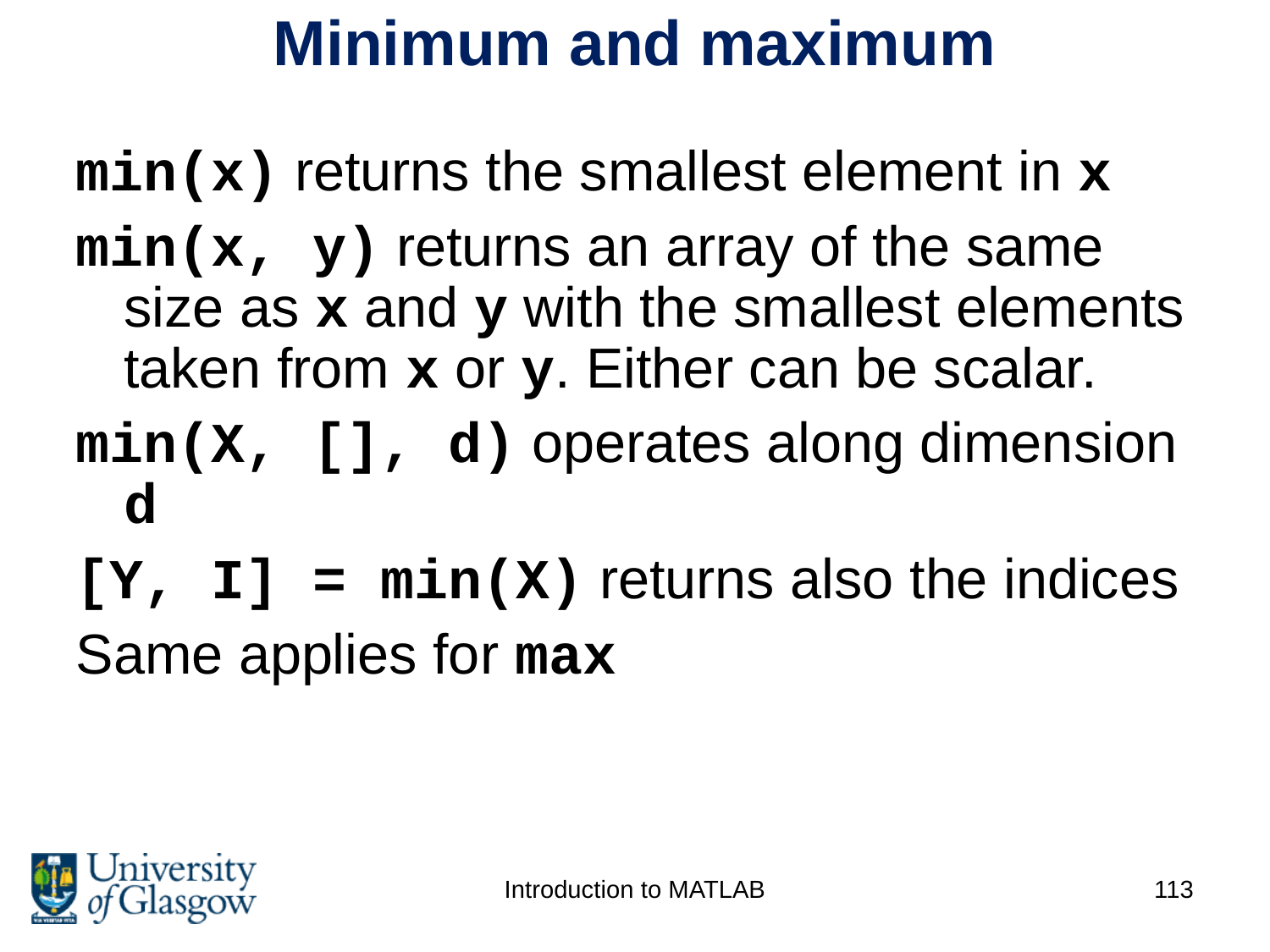

# Minimum and maximum
min(x) returns the smallest element in x
min(x, y) returns an array of the same size as x and y with the smallest elements taken from x or y. Either can be scalar.
min(X, [], d) operates along dimension d
[Y, I] = min(X) returns also the indices
Same applies for max
Introduction to MATLAB
113